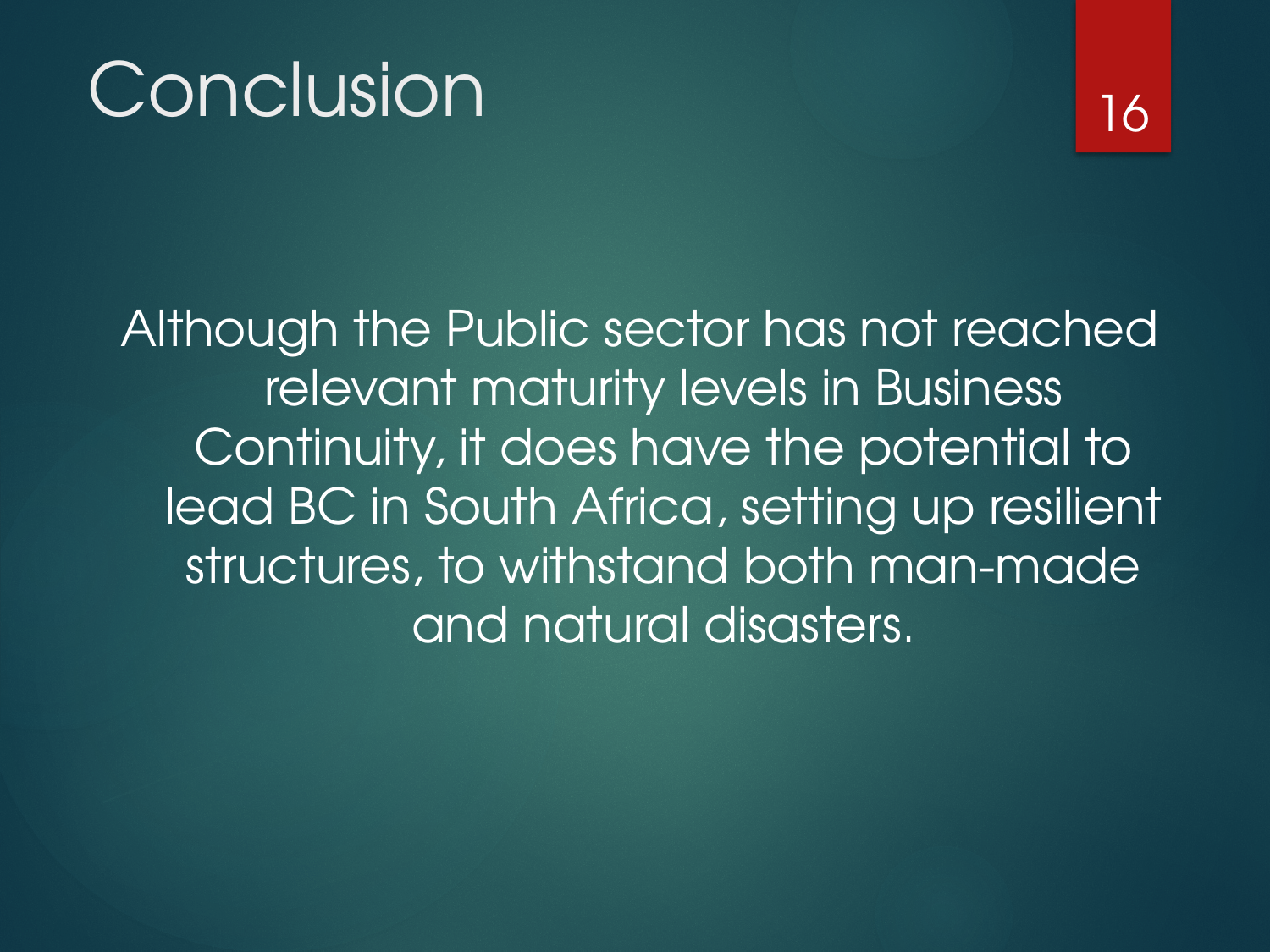

# Conclusion
16
Although the Public sector has not reached relevant maturity levels in Business Continuity, it does have the potential to lead BC in South Africa, setting up resilient structures, to withstand both man-made and natural disasters.